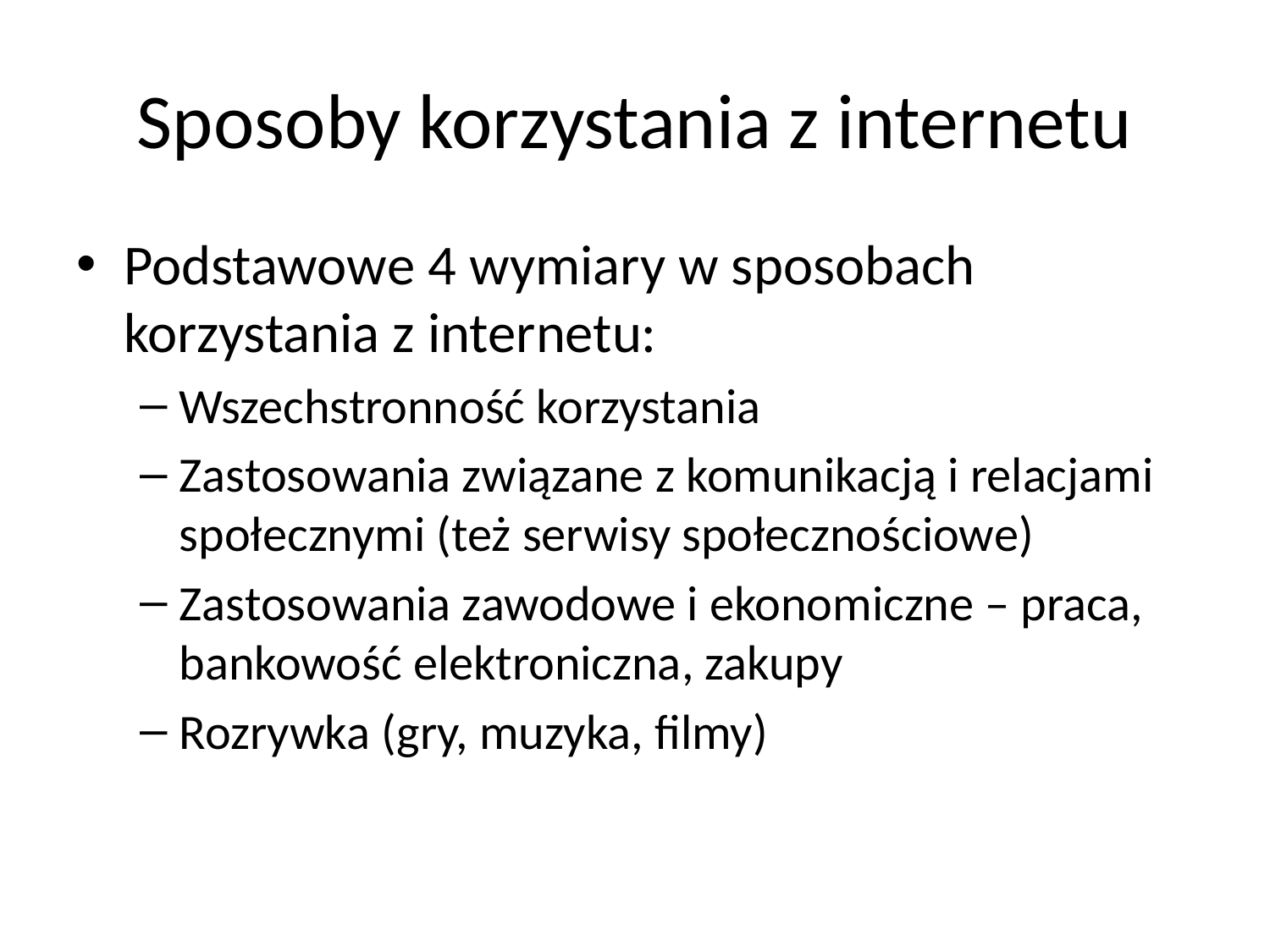

# Sposoby korzystania z internetu
Podstawowe 4 wymiary w sposobach korzystania z internetu:
Wszechstronność korzystania
Zastosowania związane z komunikacją i relacjami społecznymi (też serwisy społecznościowe)
Zastosowania zawodowe i ekonomiczne – praca, bankowość elektroniczna, zakupy
Rozrywka (gry, muzyka, filmy)